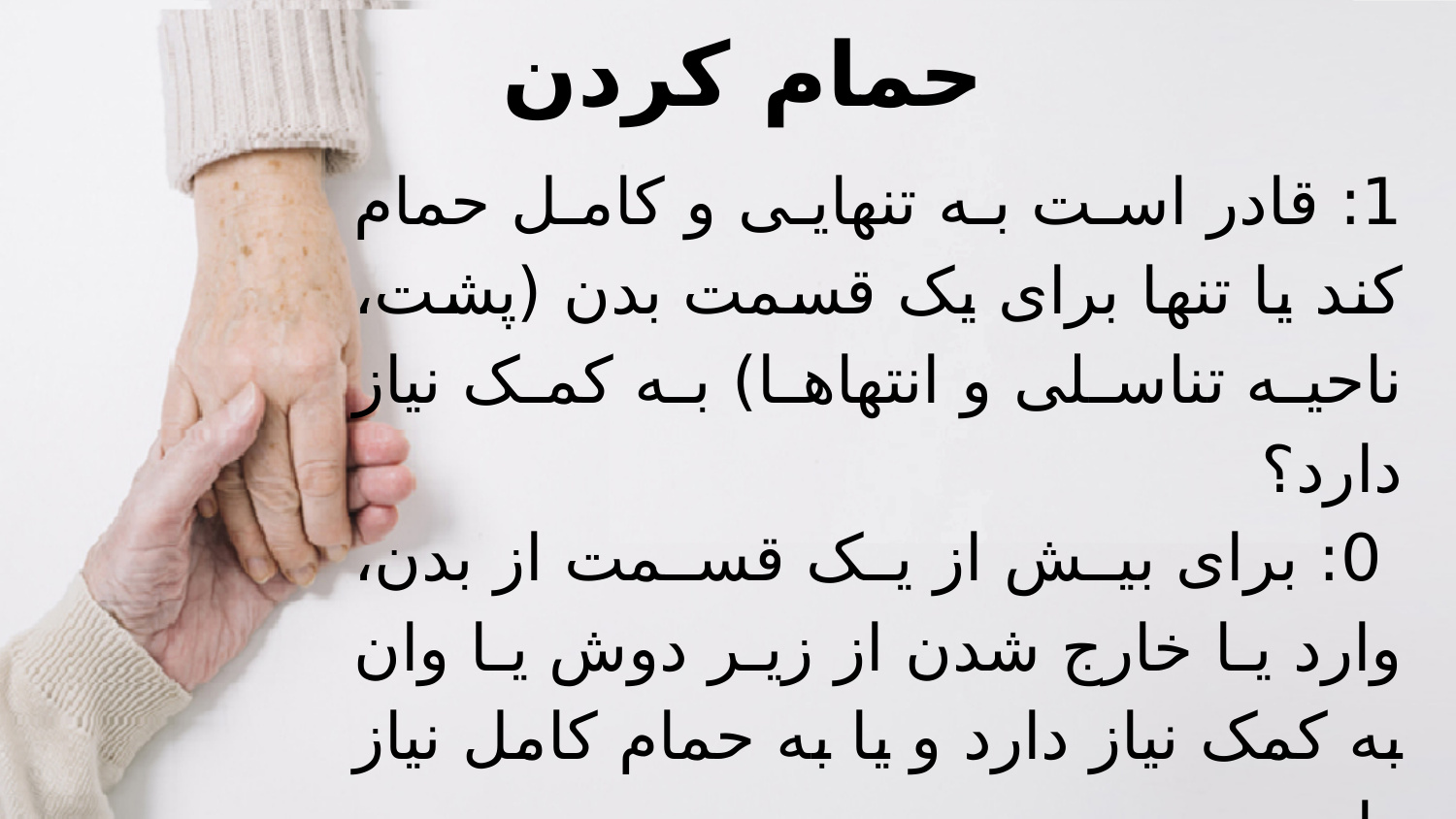

# حمام کردن
1: قادر است به تنهایی و کامل حمام کند یا تنها برای یک قسمت بدن (پشت، ناحیه تناسلی و انتهاها) به کمک نیاز دارد؟
 0: برای بیش از یک قسمت از بدن، وارد یا خارج شدن از زیر دوش یا وان به کمک نیاز دارد و یا به حمام کامل نیاز دارد.